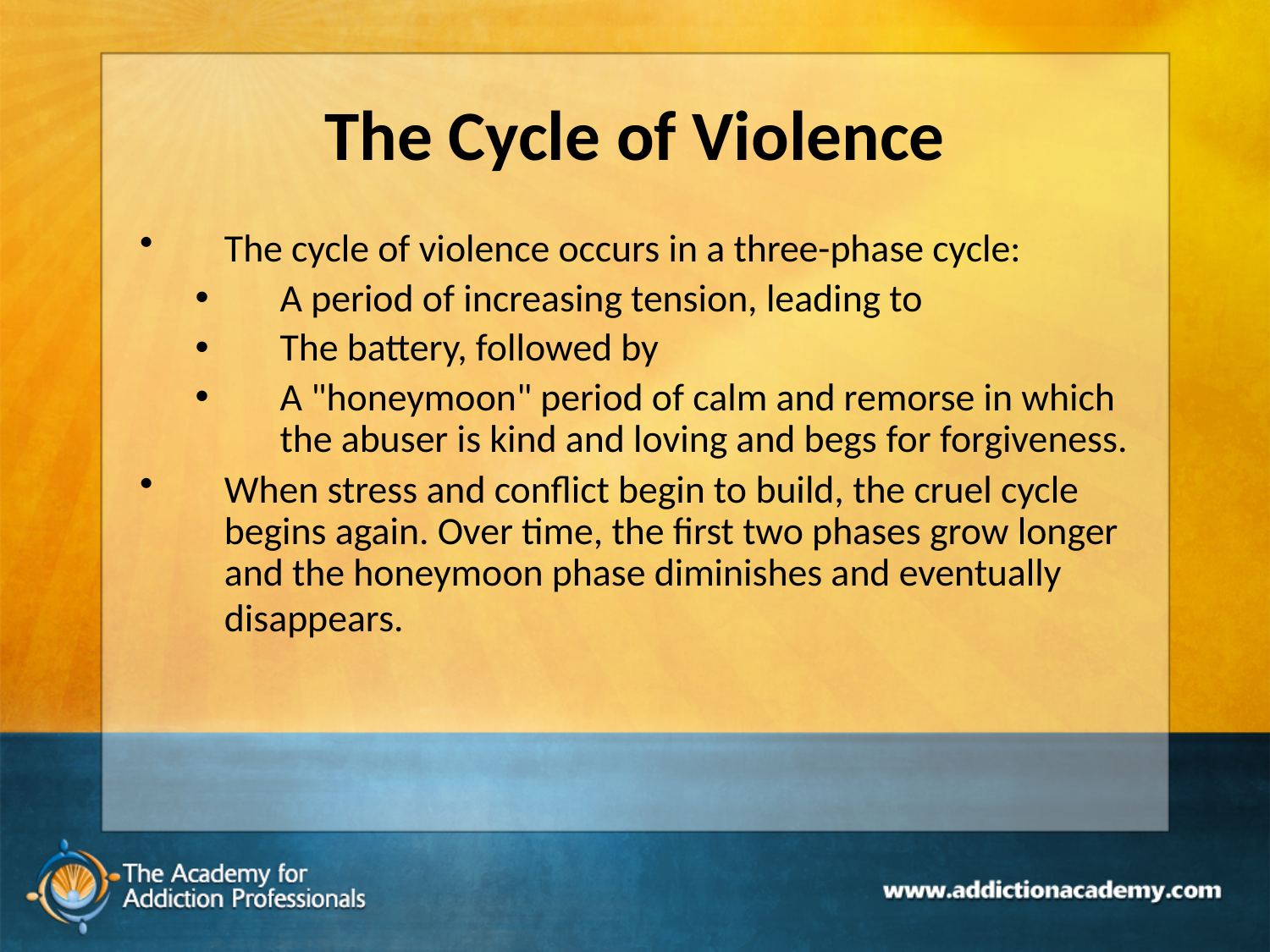

# The Cycle of Violence
The cycle of violence occurs in a three-phase cycle:
A period of increasing tension, leading to
The battery, followed by
A "honeymoon" period of calm and remorse in which the abuser is kind and loving and begs for forgiveness.
When stress and conflict begin to build, the cruel cycle begins again. Over time, the first two phases grow longer and the honeymoon phase diminishes and eventually disappears.